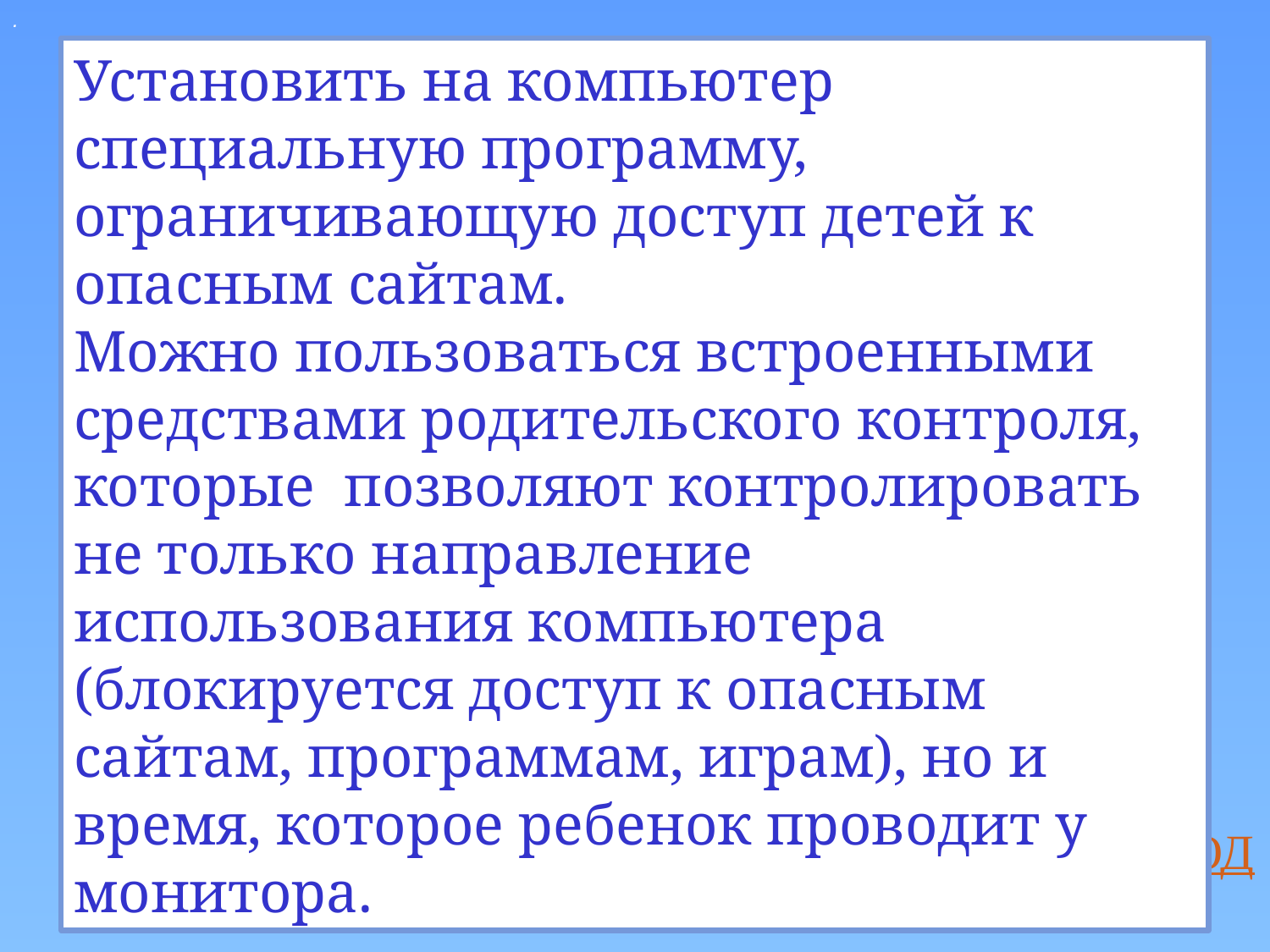

.
Установить на компьютер специальную программу, ограничивающую доступ детей к опасным сайтам.
Можно пользоваться встроенными средствами родительского контроля, которые  позволяют контролировать не только направление использования компьютера (блокируется доступ к опасным сайтам, программам, играм), но и время, которое ребенок проводит у монитора.
ВЫХОД
НАЗАД